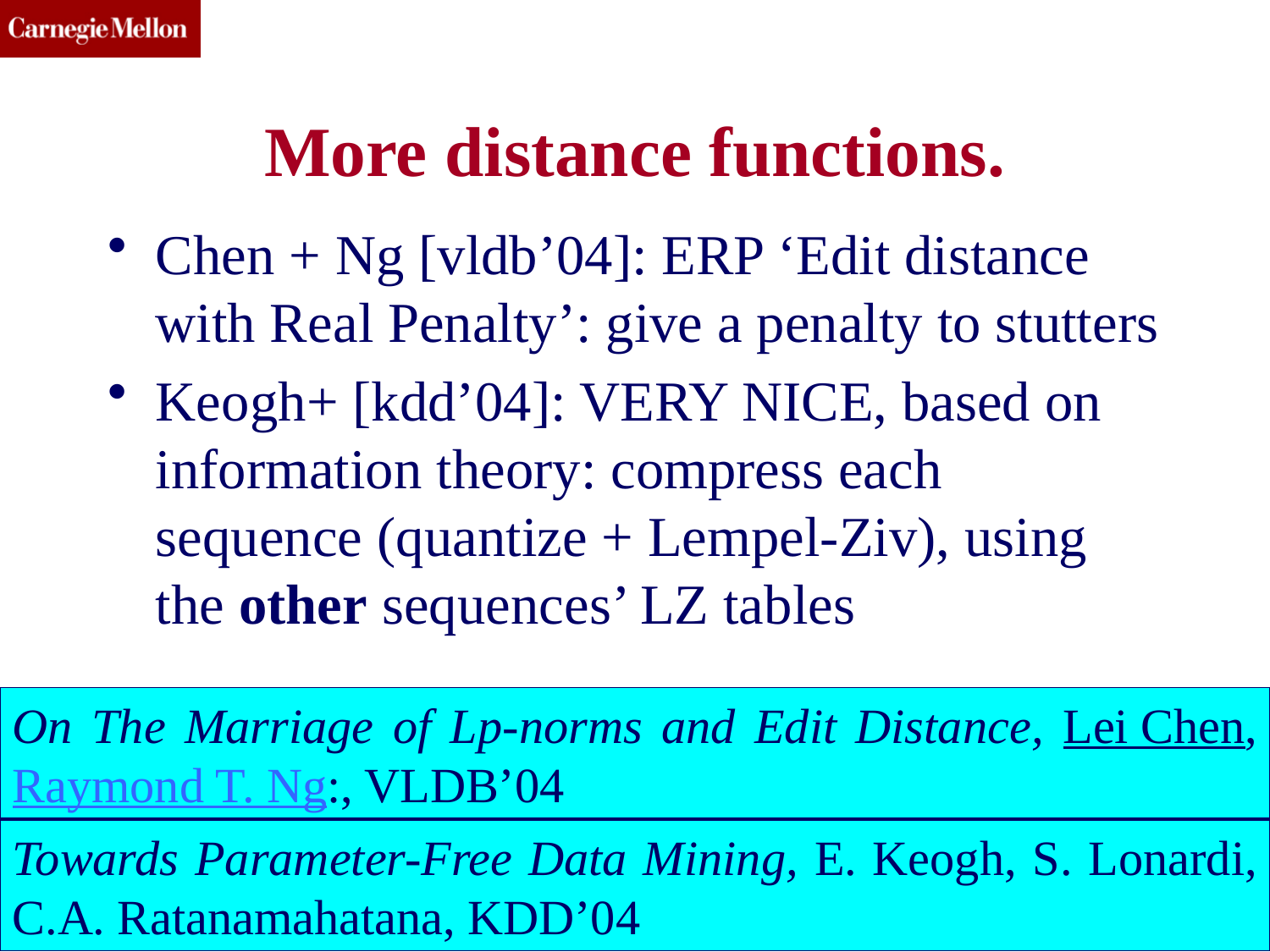

# More distance functions.
Chen + Ng [vldb’04]: ERP ‘Edit distance with Real Penalty’: give a penalty to stutters
Keogh+ [kdd’04]: VERY NICE, based on information theory: compress each sequence (quantize + Lempel-Ziv), using the other sequences’ LZ tables
On The Marriage of Lp-norms and Edit Distance, Lei Chen, Raymond T. Ng:, VLDB’04
Towards Parameter-Free Data Mining, E. Keogh, S. Lonardi, C.A. Ratanamahatana, KDD’04
Gov. of India
Copyright (C) 2019 C. Faloutsos
30